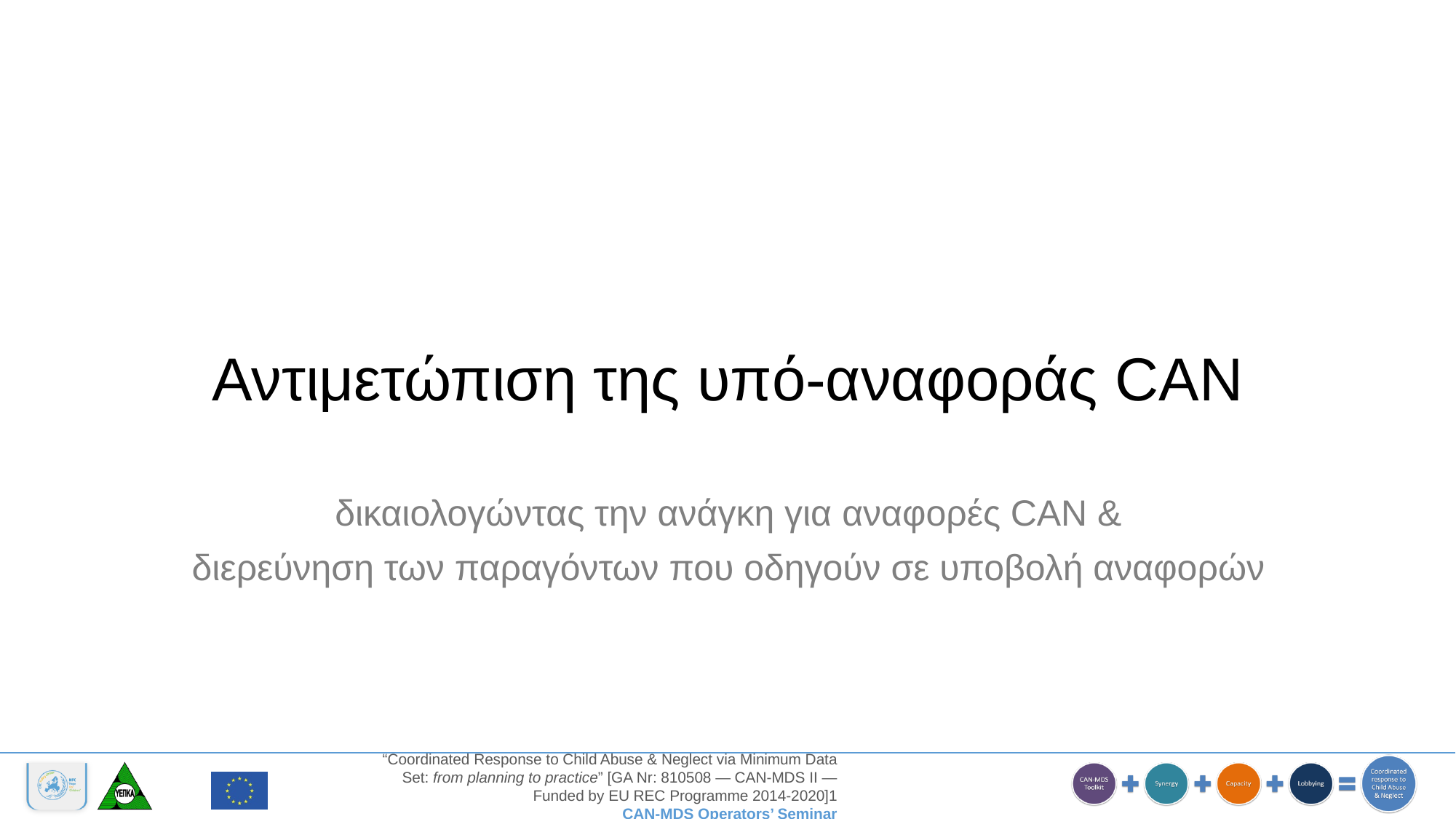

# Αντιμετώπιση της υπό-αναφοράς CAN

δικαιολογώντας την ανάγκη για αναφορές CAN &
διερεύνηση των παραγόντων που οδηγούν σε υποβολή αναφορών